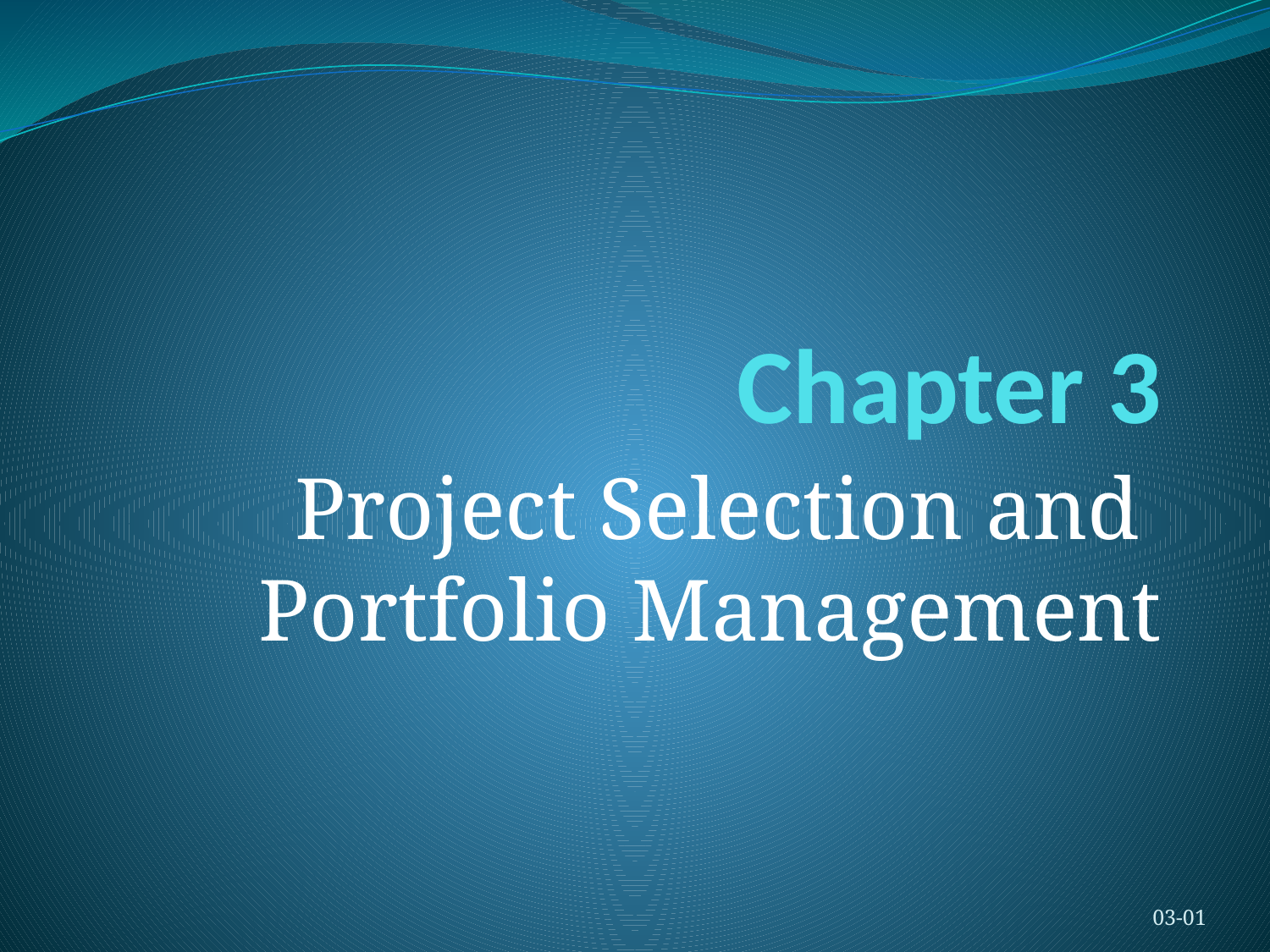

# Chapter 3
Project Selection and
Portfolio Management
03-01